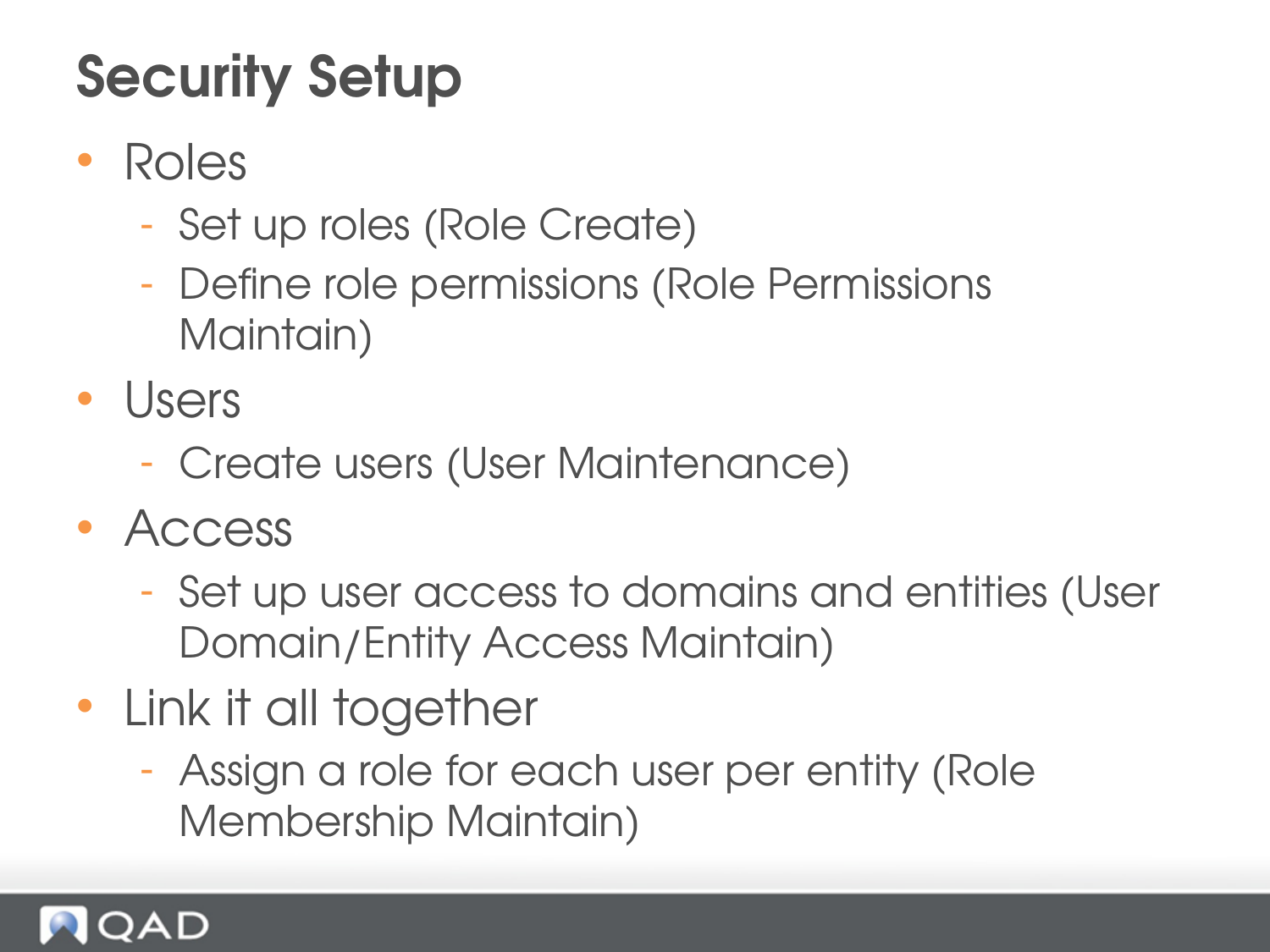

# Security Setup
Roles
Set up roles (Role Create)
Define role permissions (Role Permissions Maintain)
Users
Create users (User Maintenance)
Access
Set up user access to domains and entities (User Domain/Entity Access Maintain)
Link it all together
Assign a role for each user per entity (Role Membership Maintain)